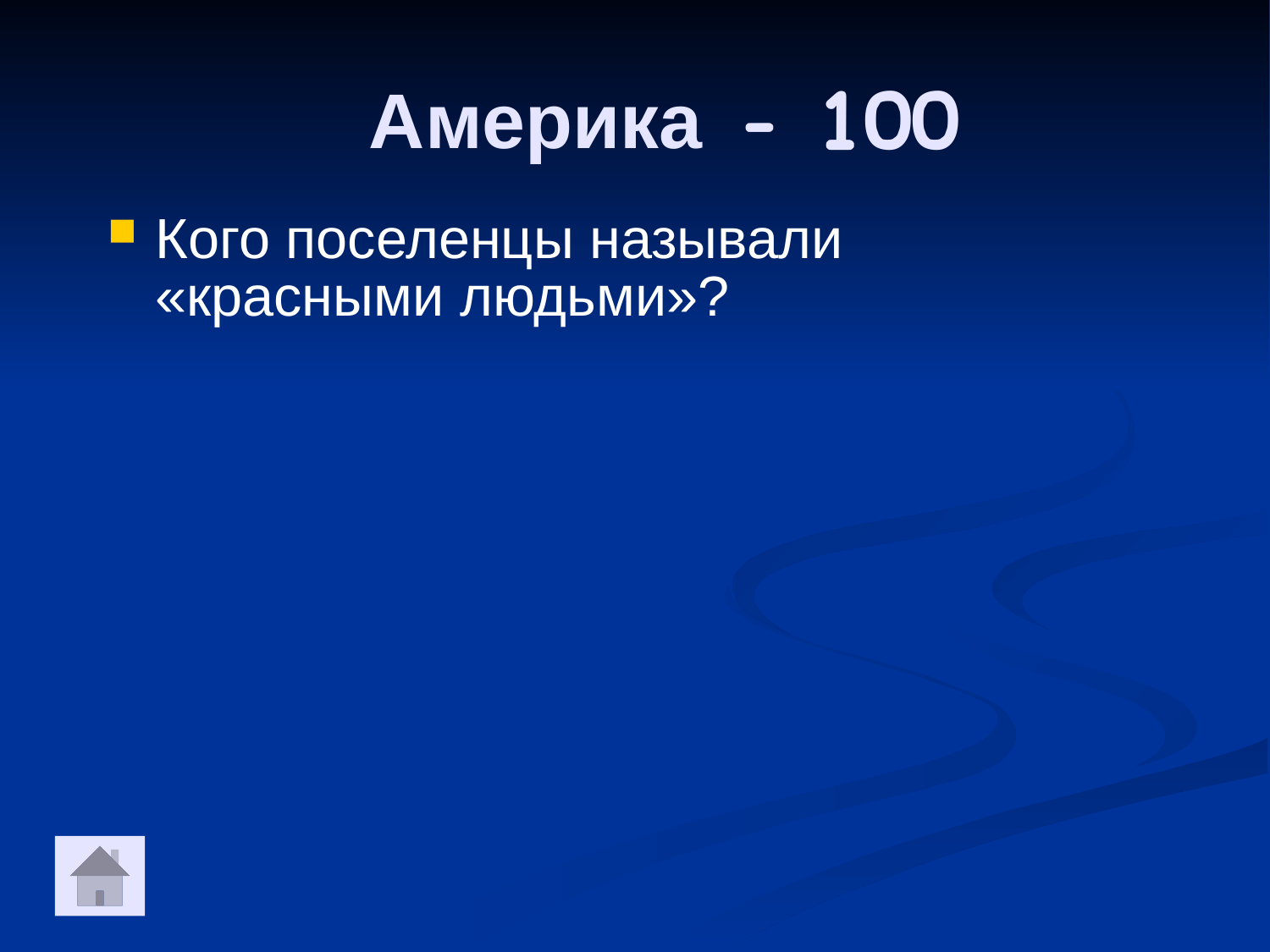

Америка - 100
Кого поселенцы называли «красными людьми»?